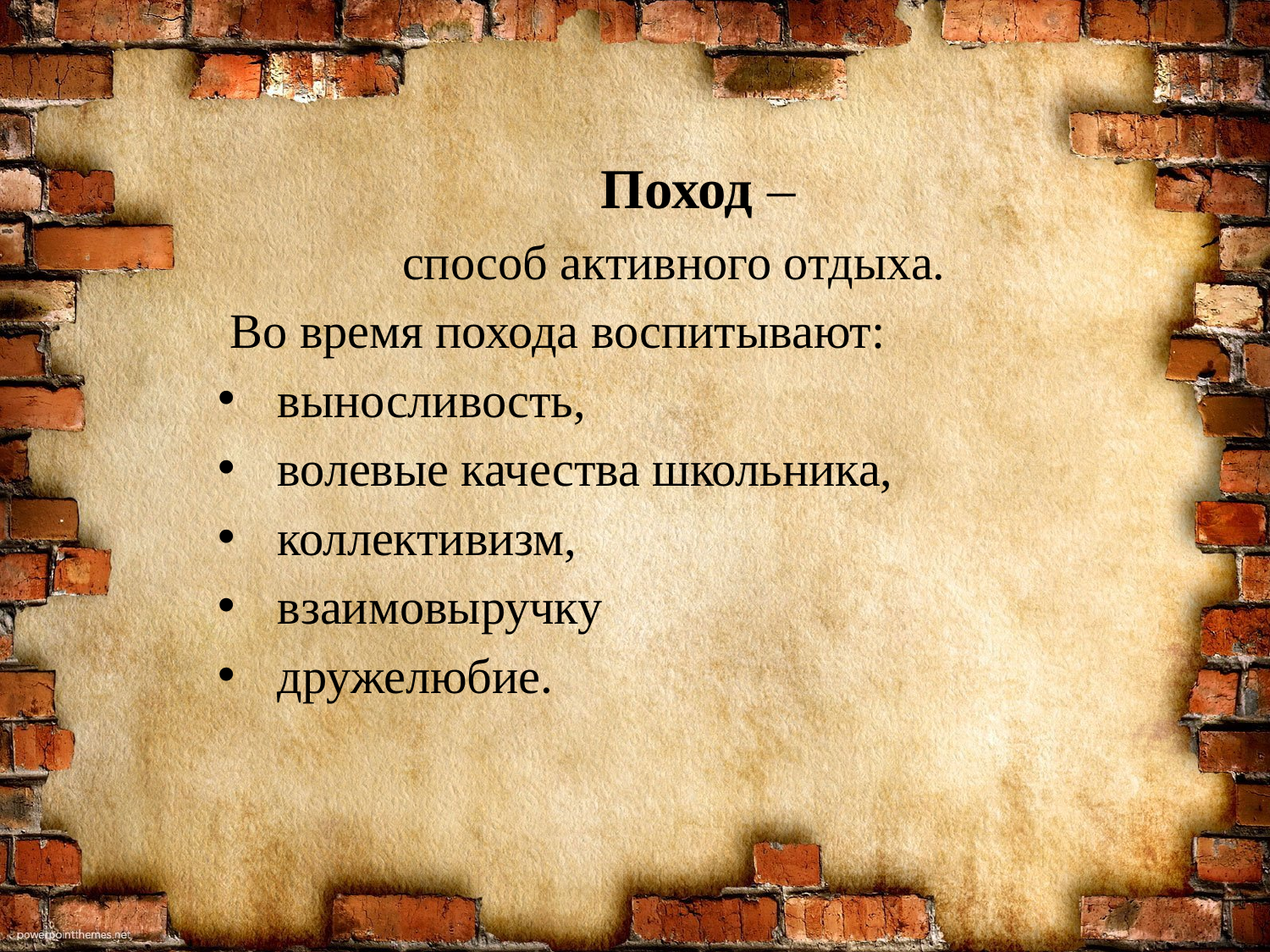

Поход –
способ активного отдыха.
 Во время похода воспитывают:
 выносливость,
 волевые качества школьника,
 коллективизм,
 взаимовыручку
 дружелюбие.